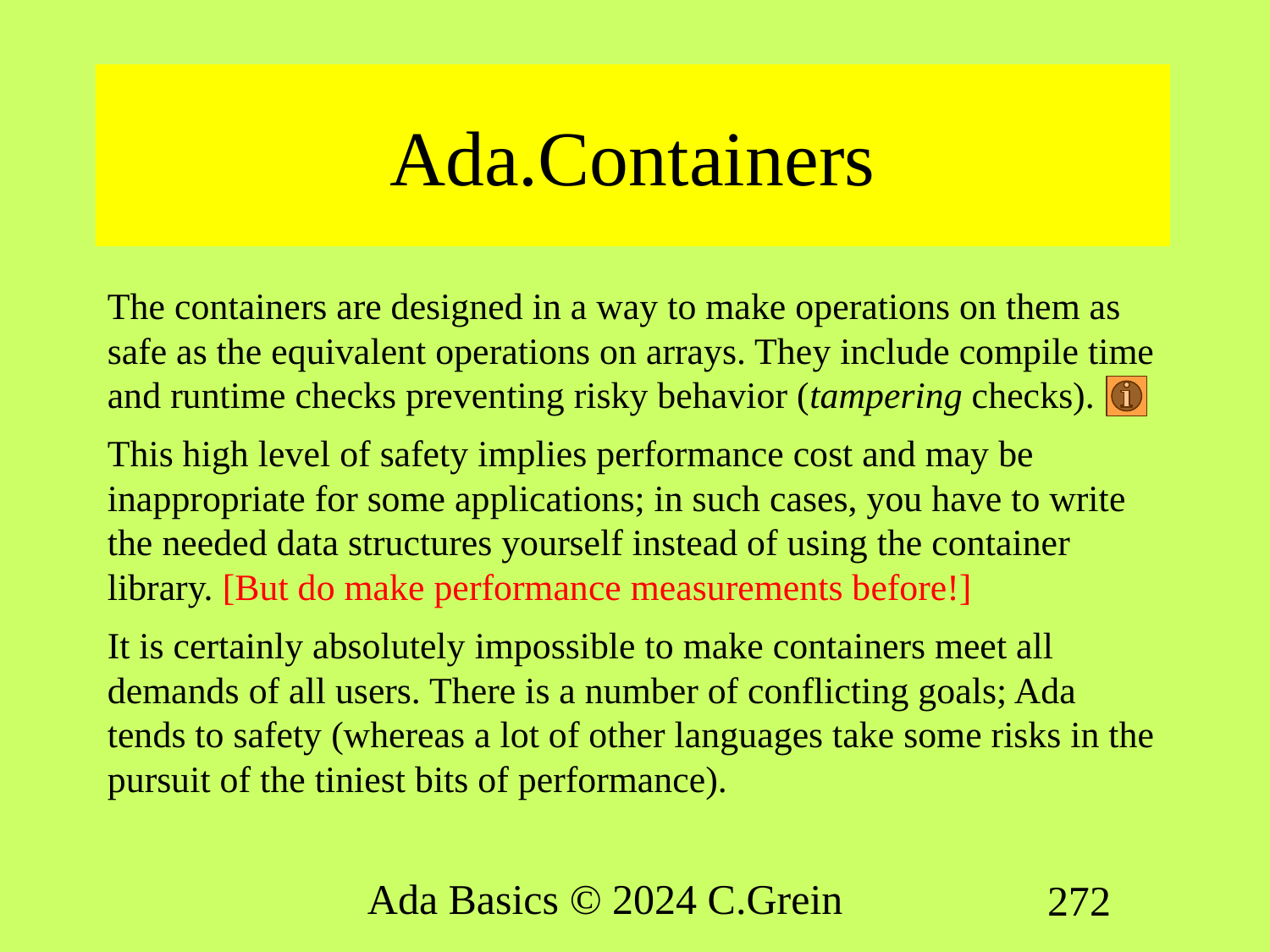

# Ada.Containers
The containers are designed in a way to make operations on them as safe as the equivalent operations on arrays. They include compile time and runtime checks preventing risky behavior (tampering checks).
This high level of safety implies performance cost and may be inappropriate for some applications; in such cases, you have to write the needed data structures yourself instead of using the container library. [But do make performance measurements before!]
It is certainly absolutely impossible to make containers meet all demands of all users. There is a number of conflicting goals; Ada tends to safety (whereas a lot of other languages take some risks in the pursuit of the tiniest bits of performance).

Ada Basics © 2024 C.Grein
272